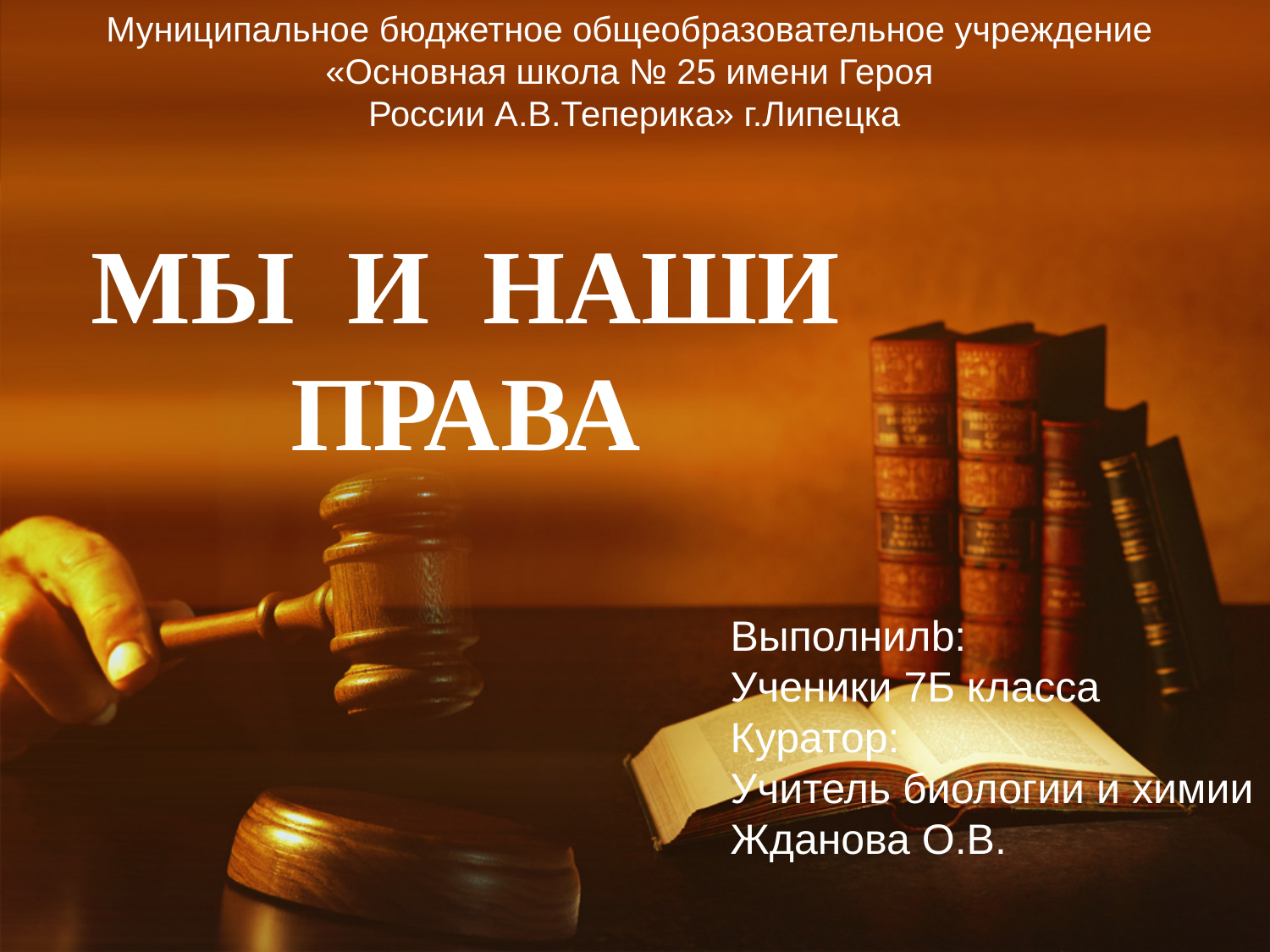

Муниципальное бюджетное общеобразовательное учреждение
«Основная школа № 25 имени Героя
России А.В.Теперика» г.Липецка
МЫ  И  НАШИ
ПРАВА
Выполнилb:
Ученики 7Б класса
Куратор:
Учитель биологии и химии
Жданова О.В.